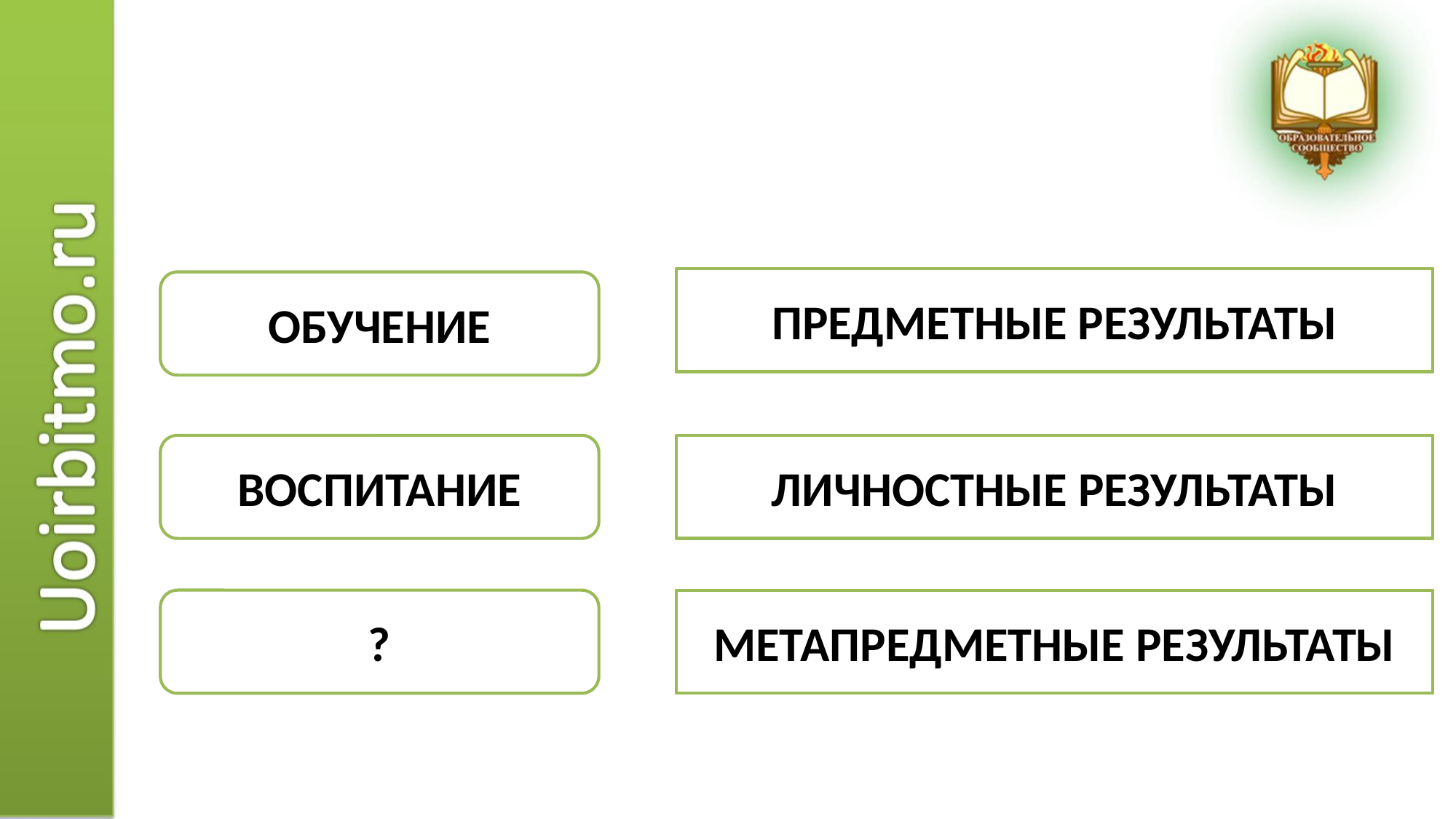

ПРЕДМЕТНЫЕ РЕЗУЛЬТАТЫ
ОБУЧЕНИЕ
ВОСПИТАНИЕ
ЛИЧНОСТНЫЕ РЕЗУЛЬТАТЫ
?
МЕТАПРЕДМЕТНЫЕ РЕЗУЛЬТАТЫ